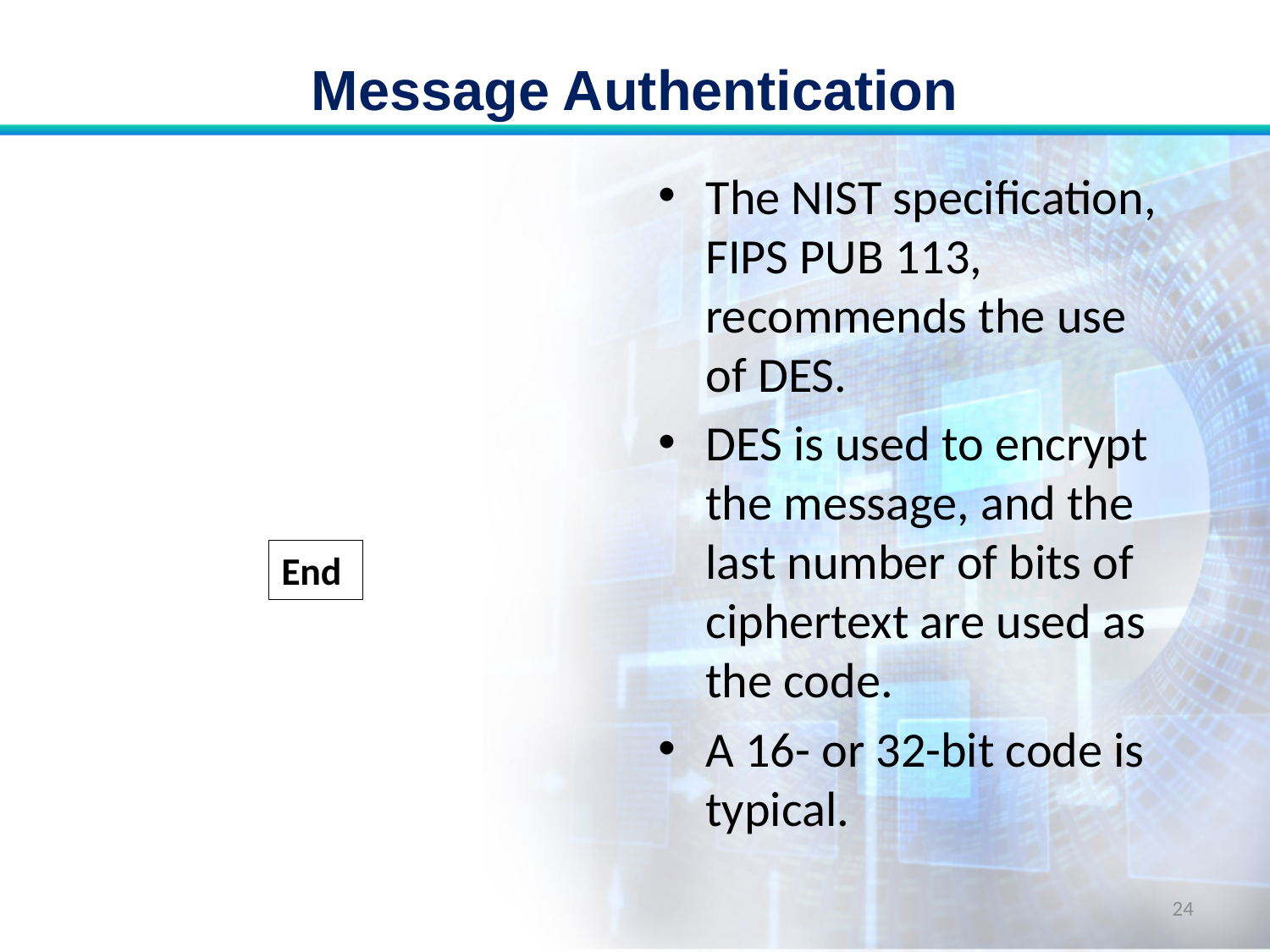

# Message Authentication
The NIST specification, FIPS PUB 113,  recommends the use of DES.
DES is used to encrypt the message, and the last number of bits of ciphertext are used as the code.
A 16- or 32-bit code is typical.

End
24